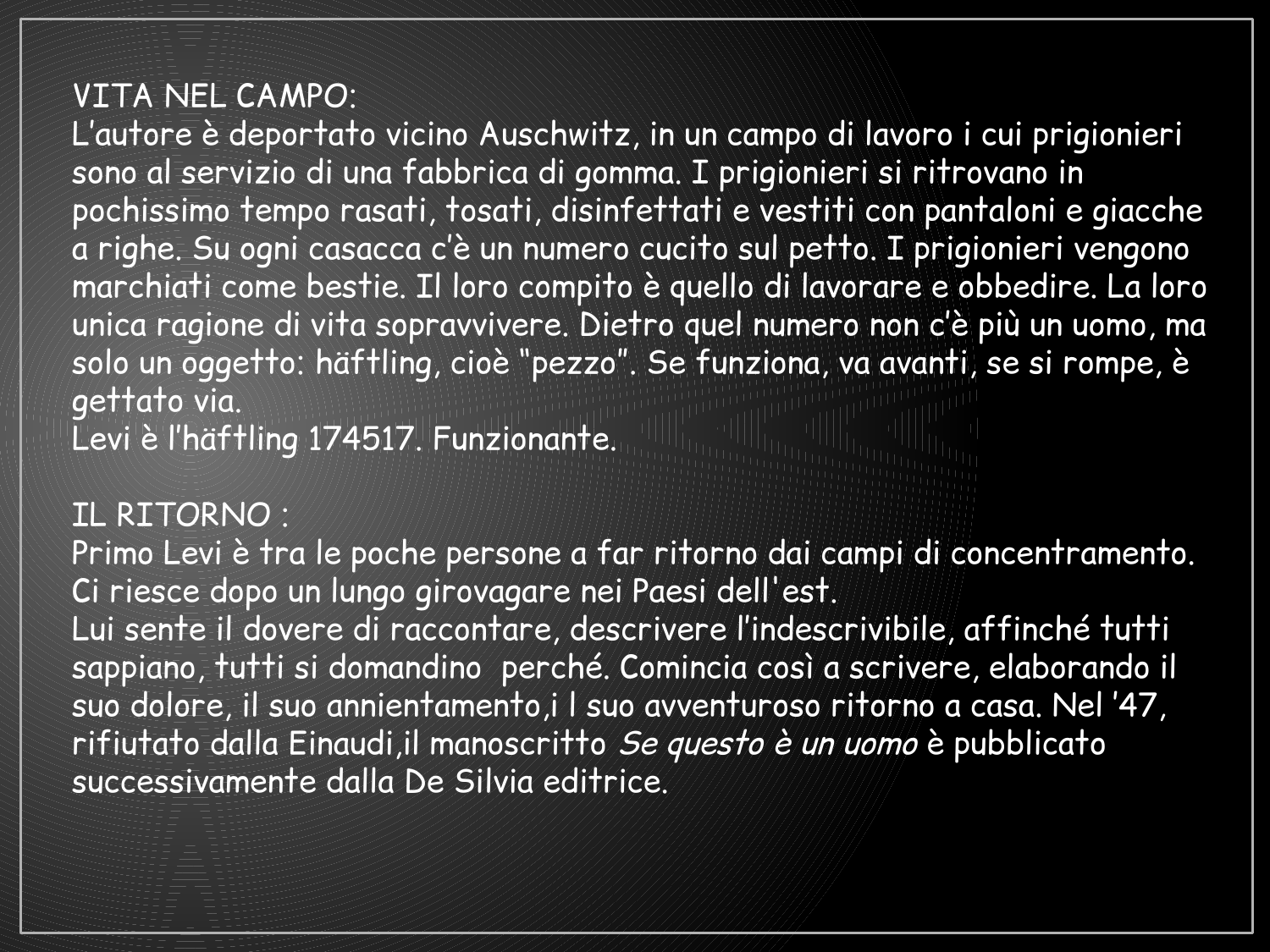

VITA NEL CAMPO:
L’autore è deportato vicino Auschwitz, in un campo di lavoro i cui prigionieri sono al servizio di una fabbrica di gomma. I prigionieri si ritrovano in pochissimo tempo rasati, tosati, disinfettati e vestiti con pantaloni e giacche a righe. Su ogni casacca c’è un numero cucito sul petto. I prigionieri vengono marchiati come bestie. Il loro compito è quello di lavorare e obbedire. La loro unica ragione di vita sopravvivere. Dietro quel numero non c’è più un uomo, ma solo un oggetto: häftling, cioè “pezzo”. Se funziona, va avanti, se si rompe, è gettato via.
Levi è l’häftling 174517. Funzionante.

IL RITORNO :
Primo Levi è tra le poche persone a far ritorno dai campi di concentramento. Ci riesce dopo un lungo girovagare nei Paesi dell'est.
Lui sente il dovere di raccontare, descrivere l’indescrivibile, affinché tutti sappiano, tutti si domandino  perché. Comincia così a scrivere, elaborando il suo dolore, il suo annientamento,i l suo avventuroso ritorno a casa. Nel ’47, rifiutato dalla Einaudi,il manoscritto Se questo è un uomo è pubblicato successivamente dalla De Silvia editrice.